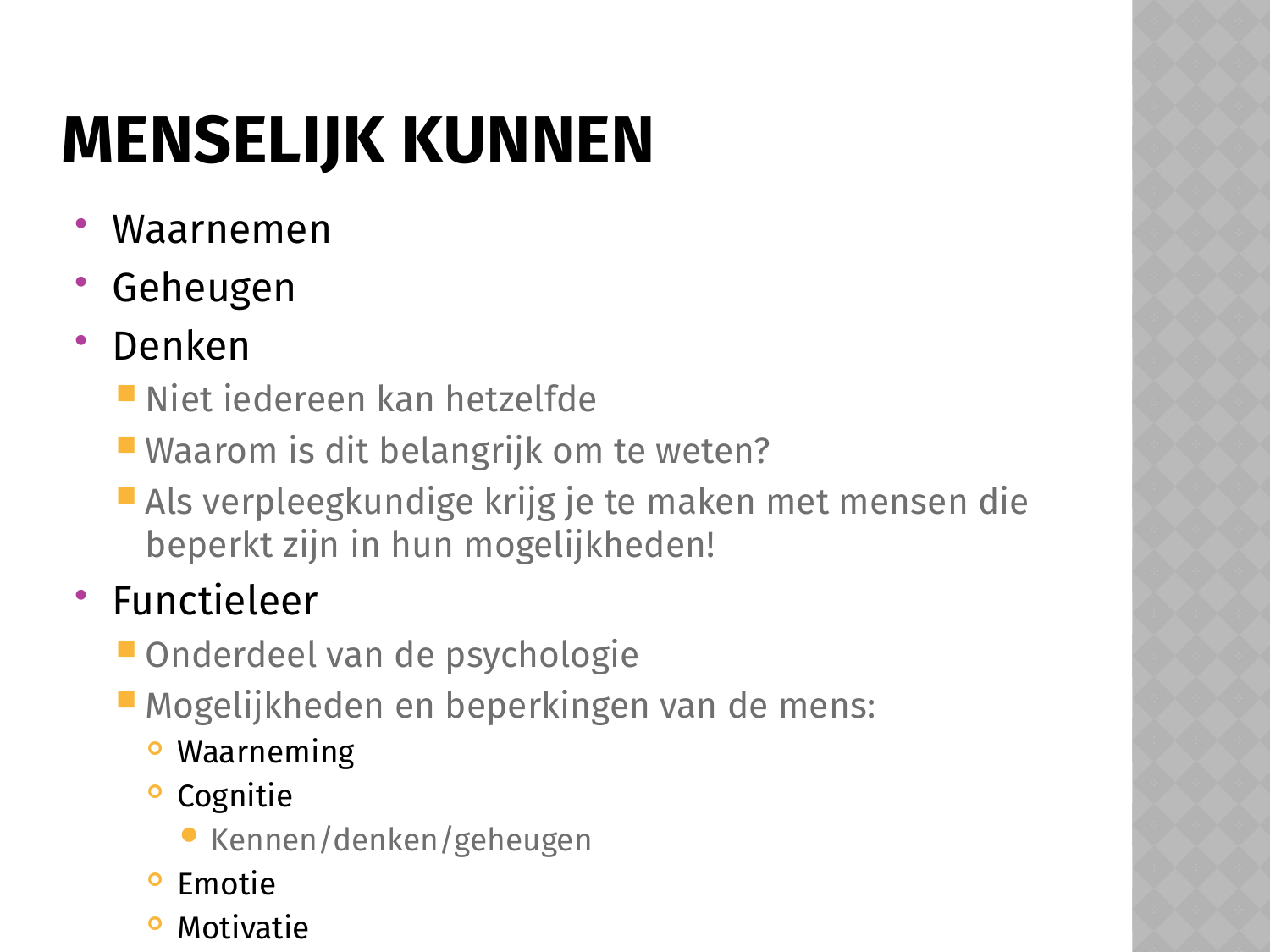

# Menselijk kunnen
Waarnemen
Geheugen
Denken
Niet iedereen kan hetzelfde
Waarom is dit belangrijk om te weten?
Als verpleegkundige krijg je te maken met mensen die beperkt zijn in hun mogelijkheden!
Functieleer
Onderdeel van de psychologie
Mogelijkheden en beperkingen van de mens:
Waarneming
Cognitie
Kennen/denken/geheugen
Emotie
Motivatie